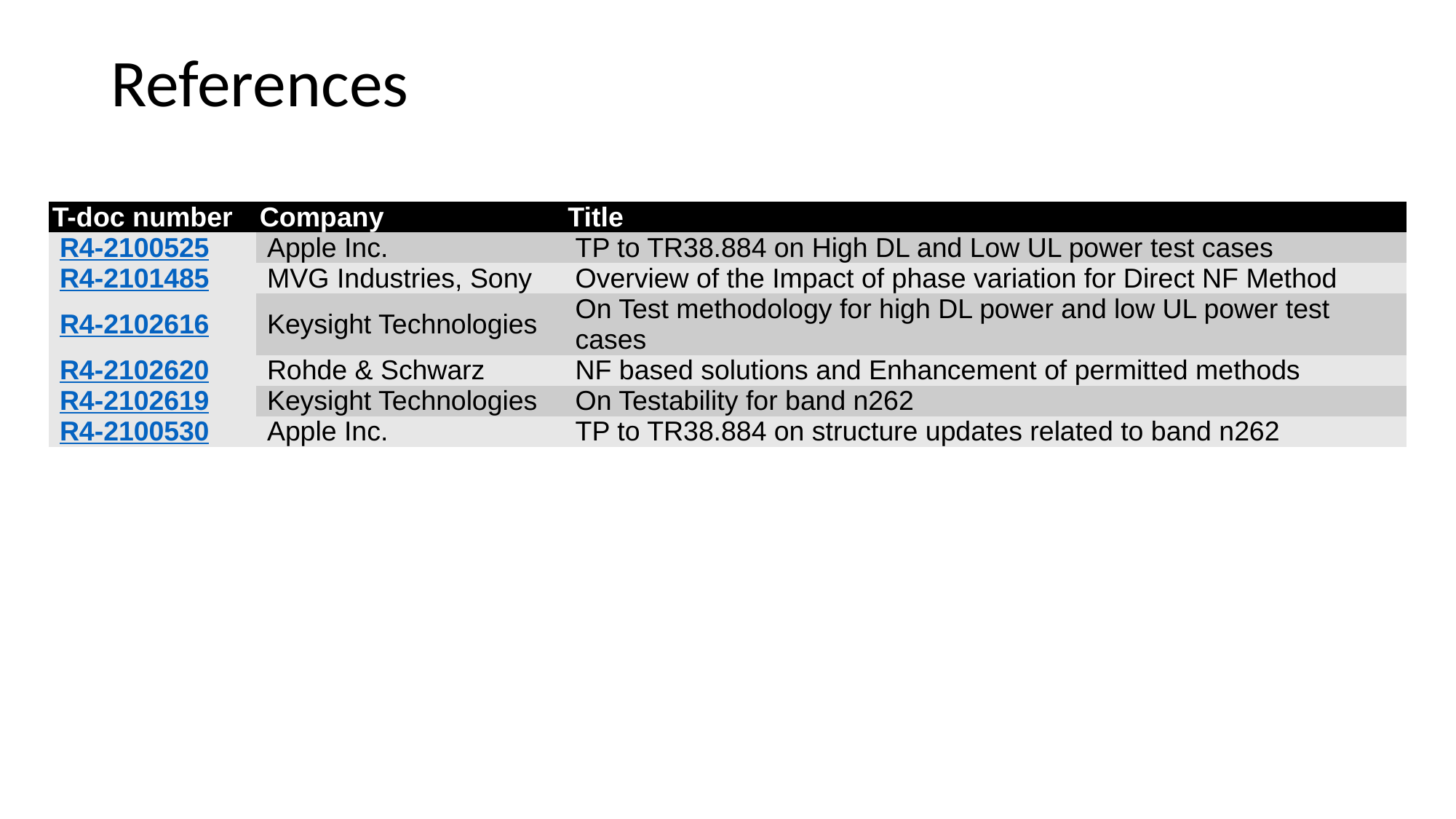

# References
| T-doc number | Company | Title |
| --- | --- | --- |
| R4-2100525 | Apple Inc. | TP to TR38.884 on High DL and Low UL power test cases |
| R4-2101485 | MVG Industries, Sony | Overview of the Impact of phase variation for Direct NF Method |
| R4-2102616 | Keysight Technologies | On Test methodology for high DL power and low UL power test cases |
| R4-2102620 | Rohde & Schwarz | NF based solutions and Enhancement of permitted methods |
| R4-2102619 | Keysight Technologies | On Testability for band n262 |
| R4-2100530 | Apple Inc. | TP to TR38.884 on structure updates related to band n262 |